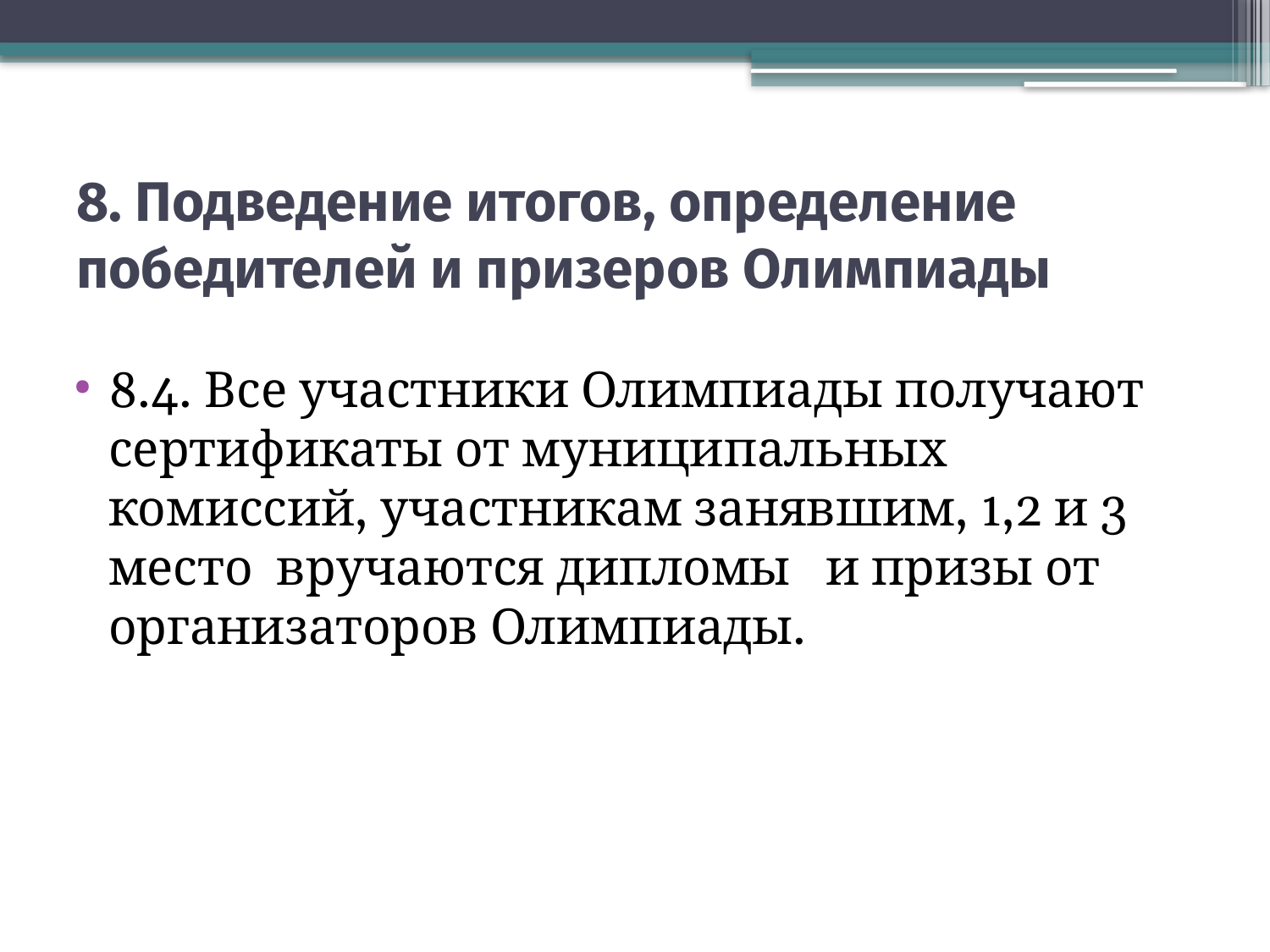

# 8. Подведение итогов, определение победителей и призеров Олимпиады
8.4. Все участники Олимпиады получают  сертификаты от муниципальных комиссий, участникам занявшим, 1,2 и 3 место  вручаются дипломы   и призы от организаторов Олимпиады.